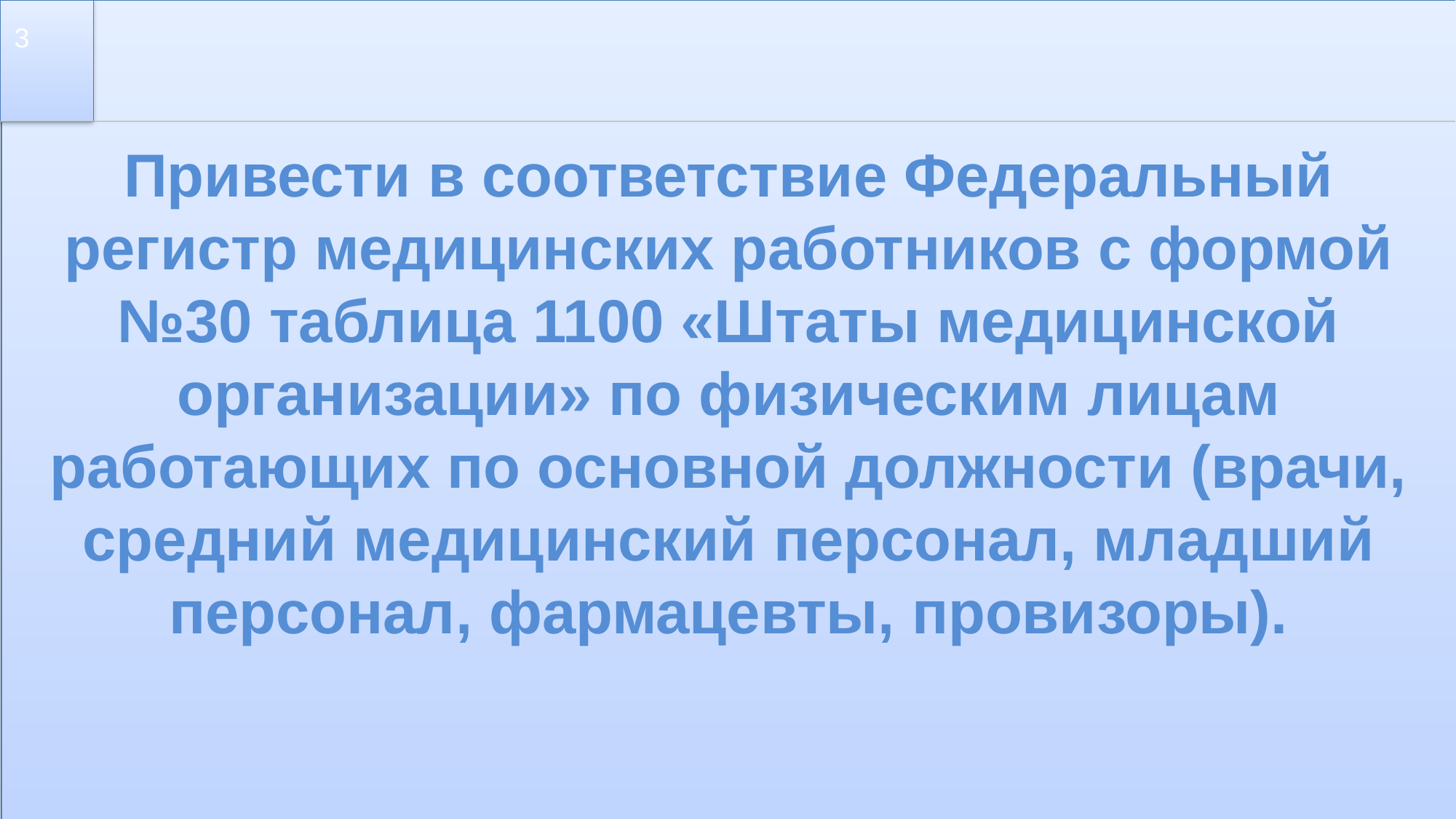

Привести в соответствие Федеральный регистр медицинских работников с формой №30 таблица 1100 «Штаты медицинской организации» по физическим лицам работающих по основной должности (врачи, средний медицинский персонал, младший персонал, фармацевты, провизоры).
  3